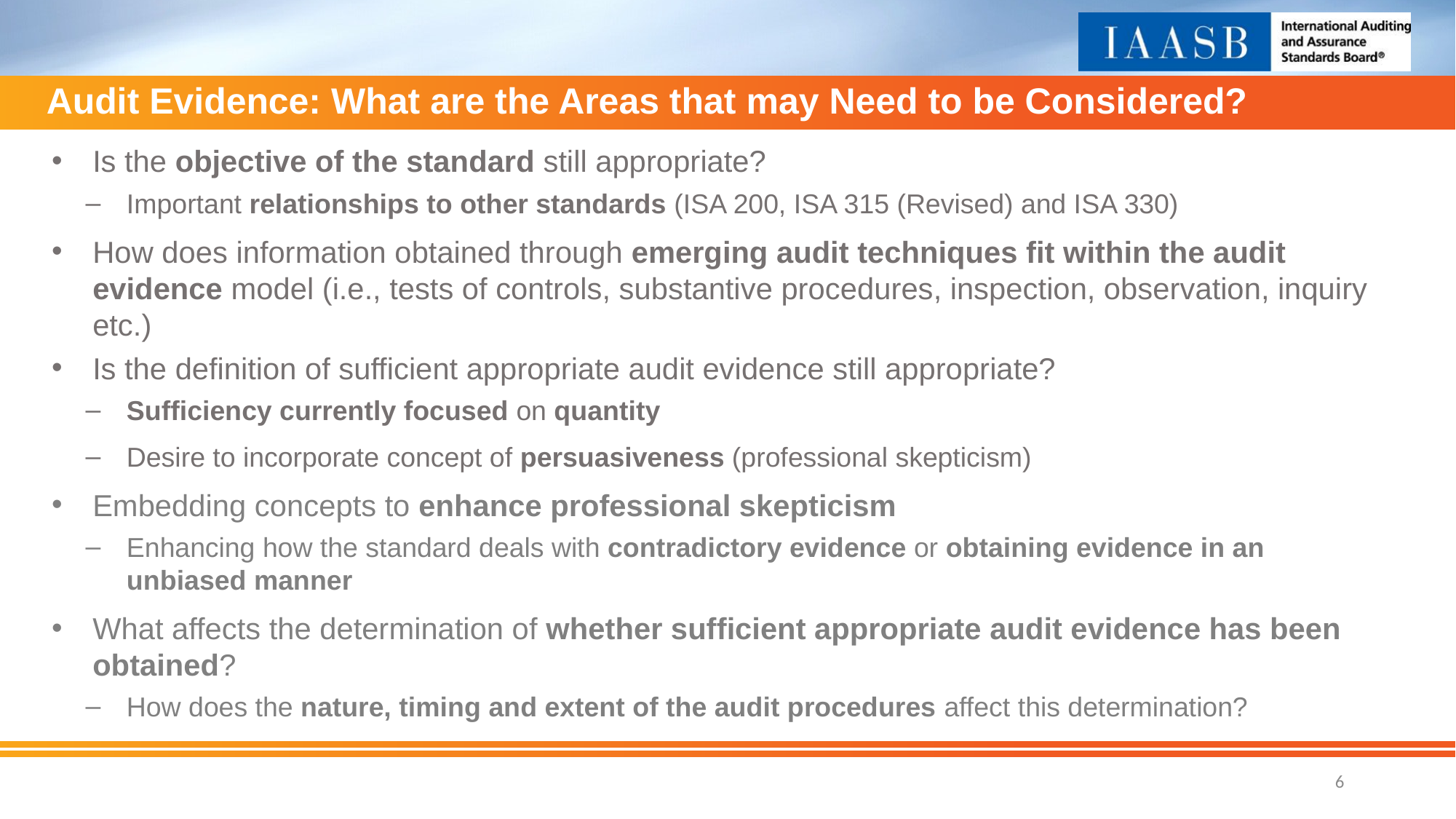

Audit Evidence: What are the Areas that may Need to be Considered?
Is the objective of the standard still appropriate?
Important relationships to other standards (ISA 200, ISA 315 (Revised) and ISA 330)
How does information obtained through emerging audit techniques fit within the audit evidence model (i.e., tests of controls, substantive procedures, inspection, observation, inquiry etc.)
Is the definition of sufficient appropriate audit evidence still appropriate?
Sufficiency currently focused on quantity
Desire to incorporate concept of persuasiveness (professional skepticism)
Embedding concepts to enhance professional skepticism
Enhancing how the standard deals with contradictory evidence or obtaining evidence in an unbiased manner
What affects the determination of whether sufficient appropriate audit evidence has been obtained?
How does the nature, timing and extent of the audit procedures affect this determination?
6